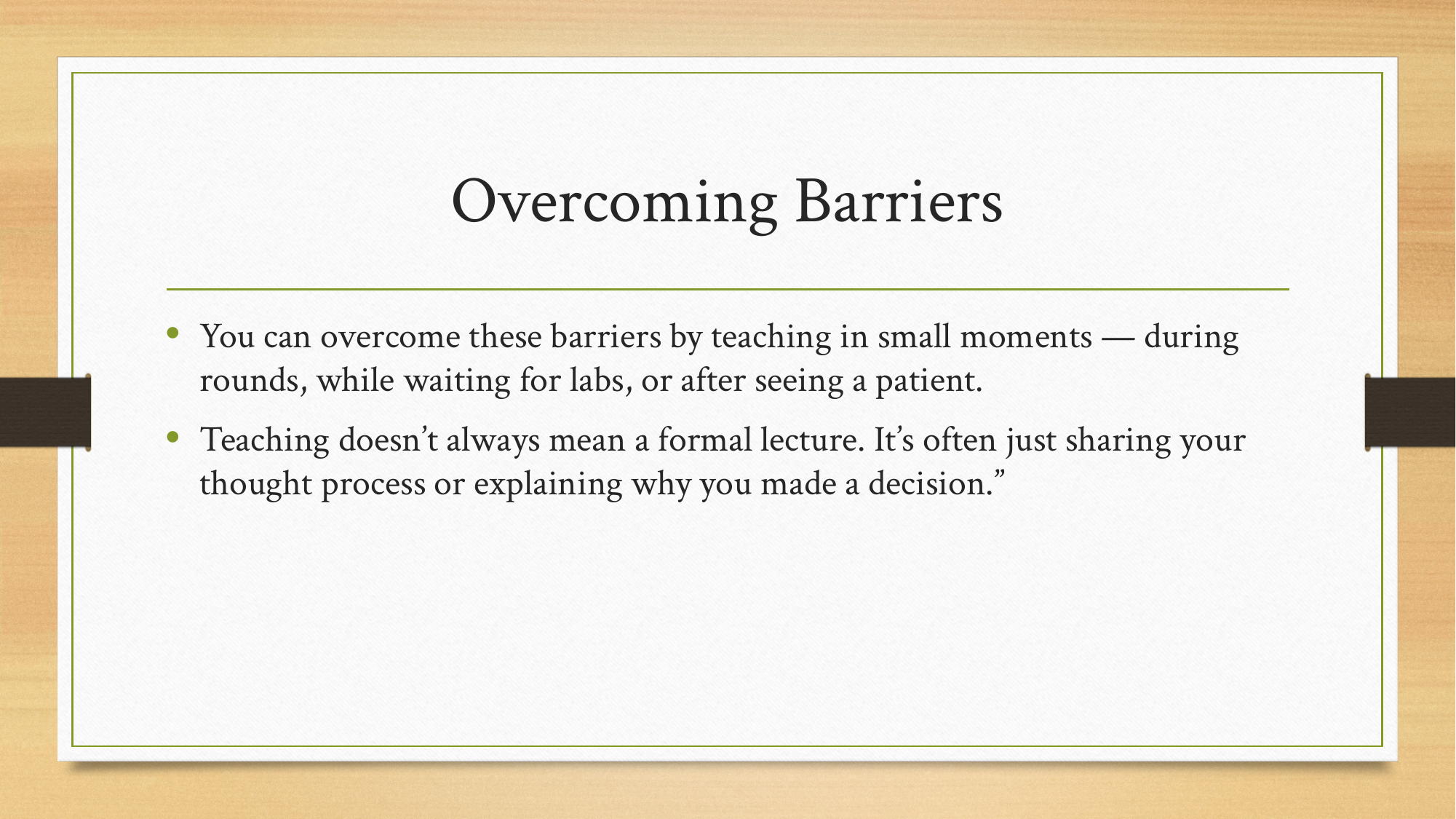

# Overcoming Barriers
You can overcome these barriers by teaching in small moments — during rounds, while waiting for labs, or after seeing a patient.
Teaching doesn’t always mean a formal lecture. It’s often just sharing your thought process or explaining why you made a decision.”